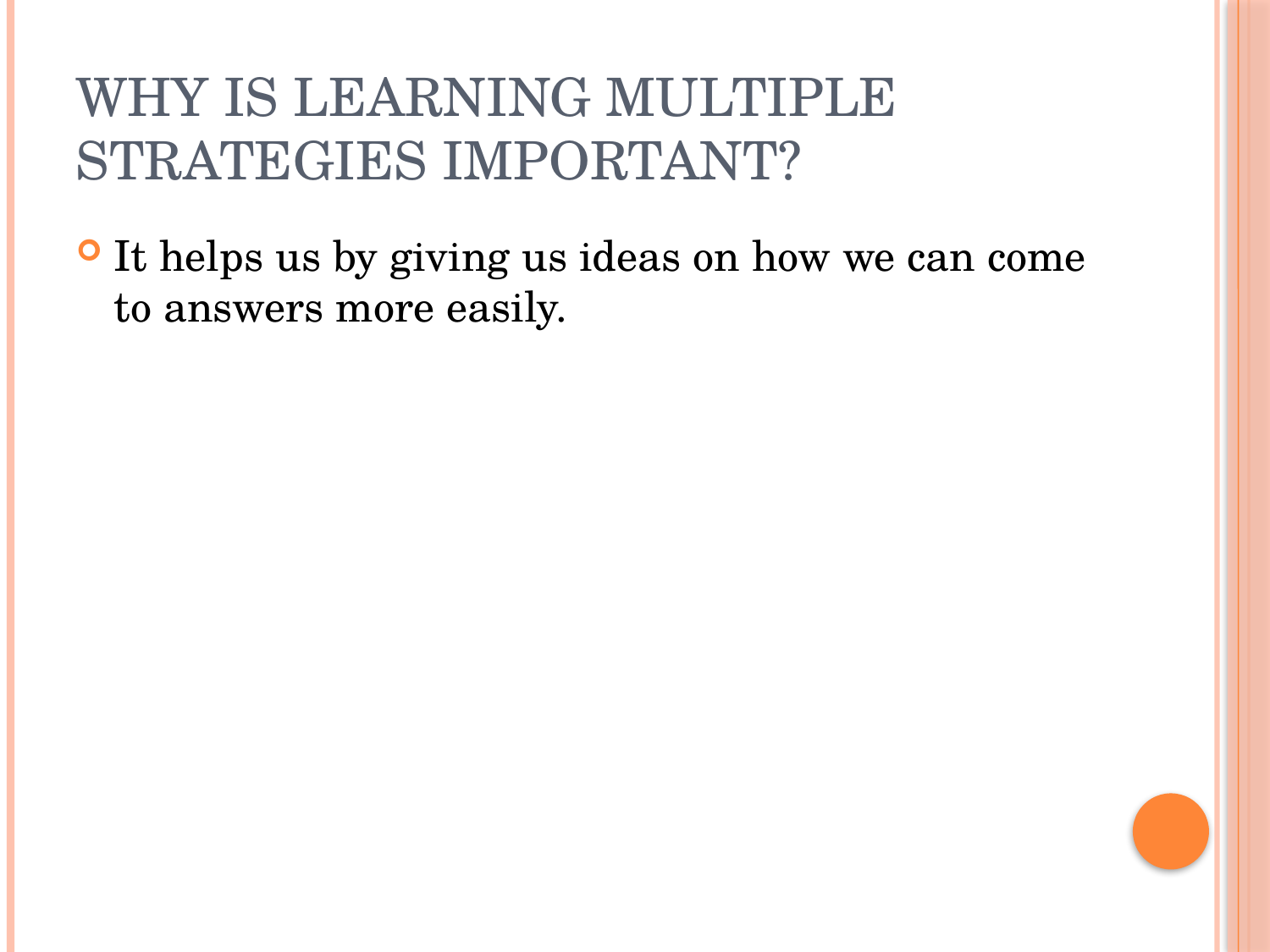

# Why is learning multiple strategies important?
It helps us by giving us ideas on how we can come to answers more easily.